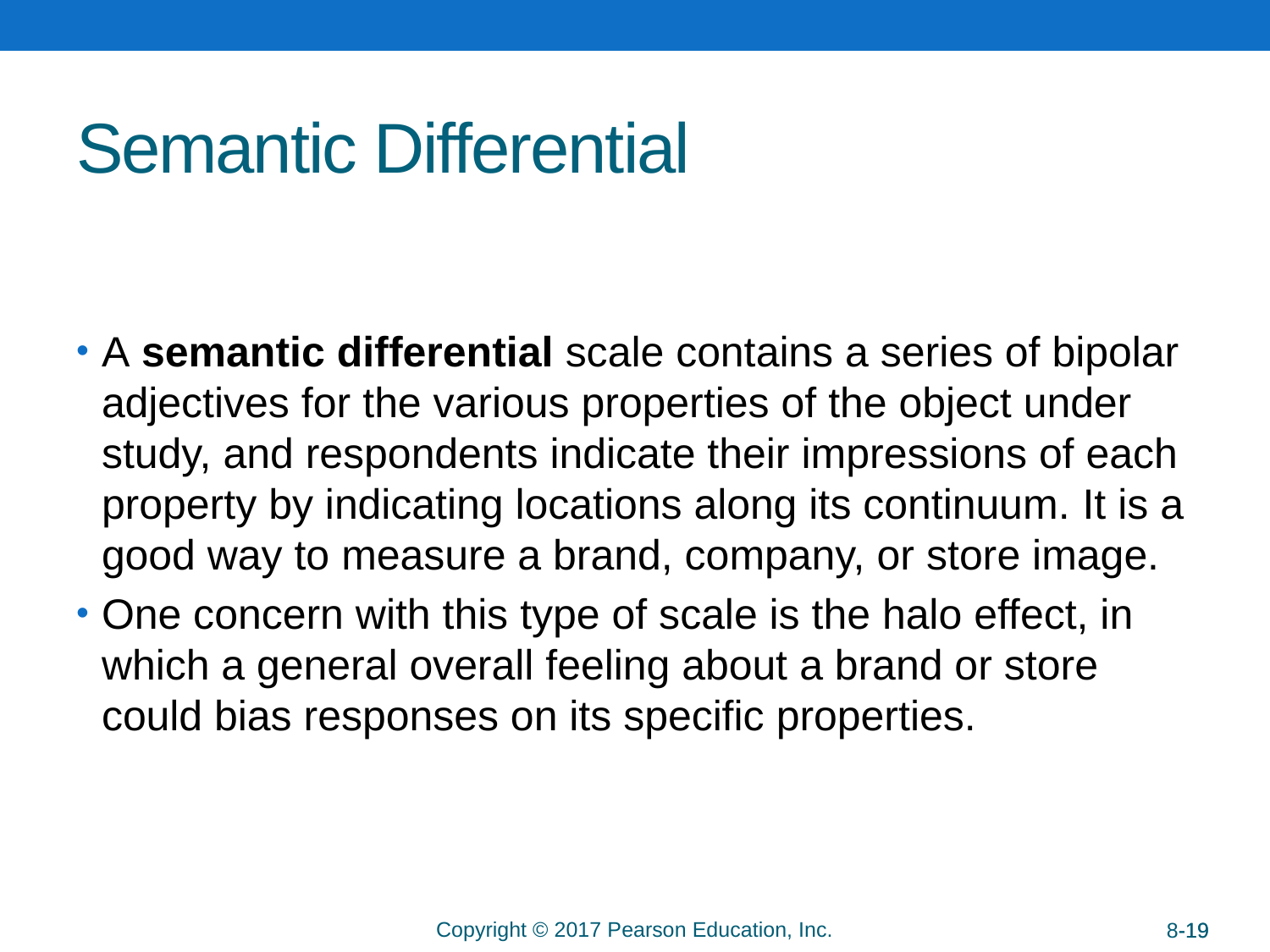

# Semantic Differential
A semantic differential scale contains a series of bipolar adjectives for the various properties of the object under study, and respondents indicate their impressions of each property by indicating locations along its continuum. It is a good way to measure a brand, company, or store image.
One concern with this type of scale is the halo effect, in which a general overall feeling about a brand or store could bias responses on its specific properties.